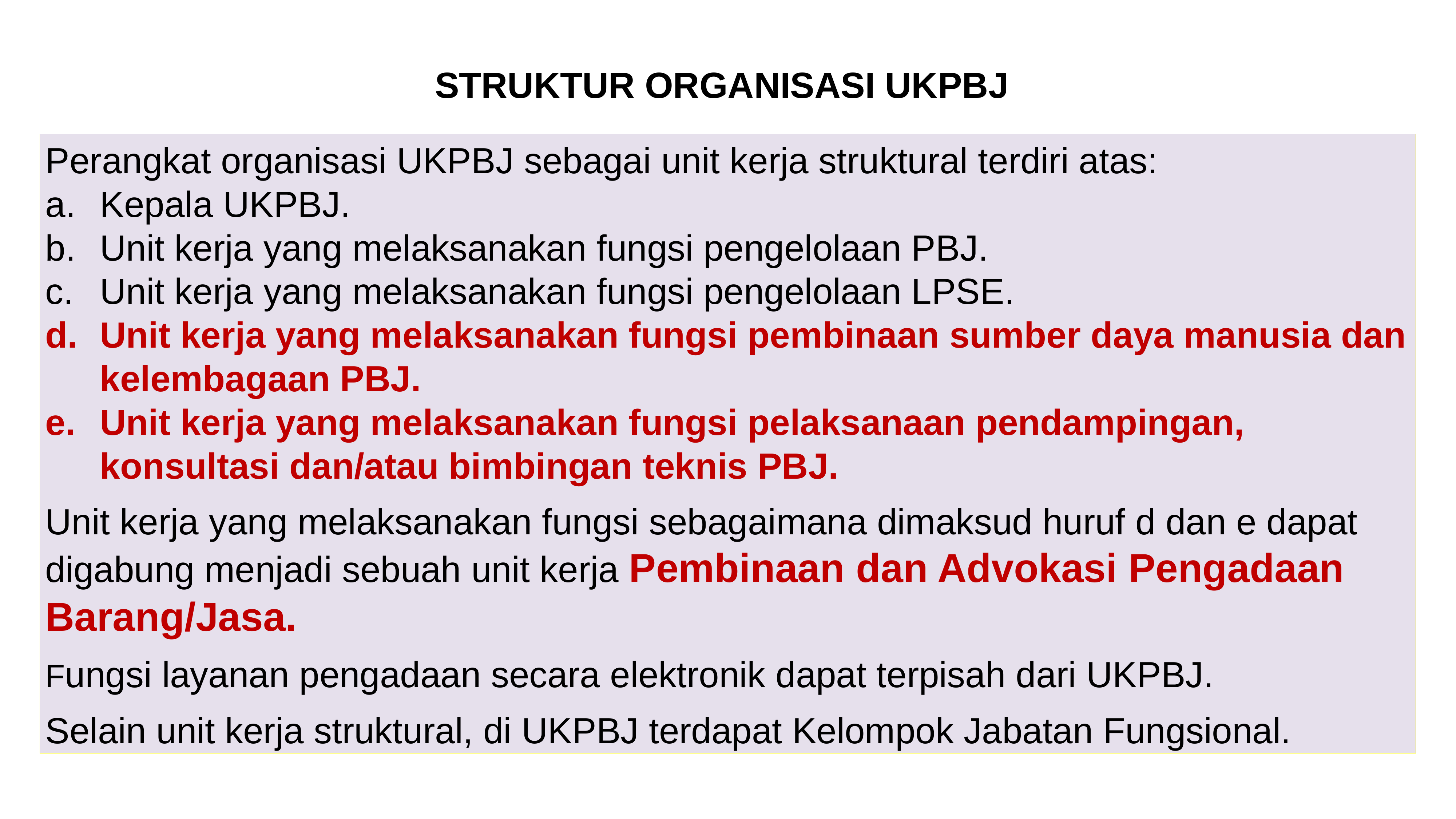

STRUKTUR ORGANISASI UKPBJ
Perangkat organisasi UKPBJ sebagai unit kerja struktural terdiri atas:
Kepala UKPBJ.
Unit kerja yang melaksanakan fungsi pengelolaan PBJ.
Unit kerja yang melaksanakan fungsi pengelolaan LPSE.
Unit kerja yang melaksanakan fungsi pembinaan sumber daya manusia dan kelembagaan PBJ.
Unit kerja yang melaksanakan fungsi pelaksanaan pendampingan, konsultasi dan/atau bimbingan teknis PBJ.
Unit kerja yang melaksanakan fungsi sebagaimana dimaksud huruf d dan e dapat digabung menjadi sebuah unit kerja Pembinaan dan Advokasi Pengadaan Barang/Jasa.
Fungsi layanan pengadaan secara elektronik dapat terpisah dari UKPBJ.
Selain unit kerja struktural, di UKPBJ terdapat Kelompok Jabatan Fungsional.